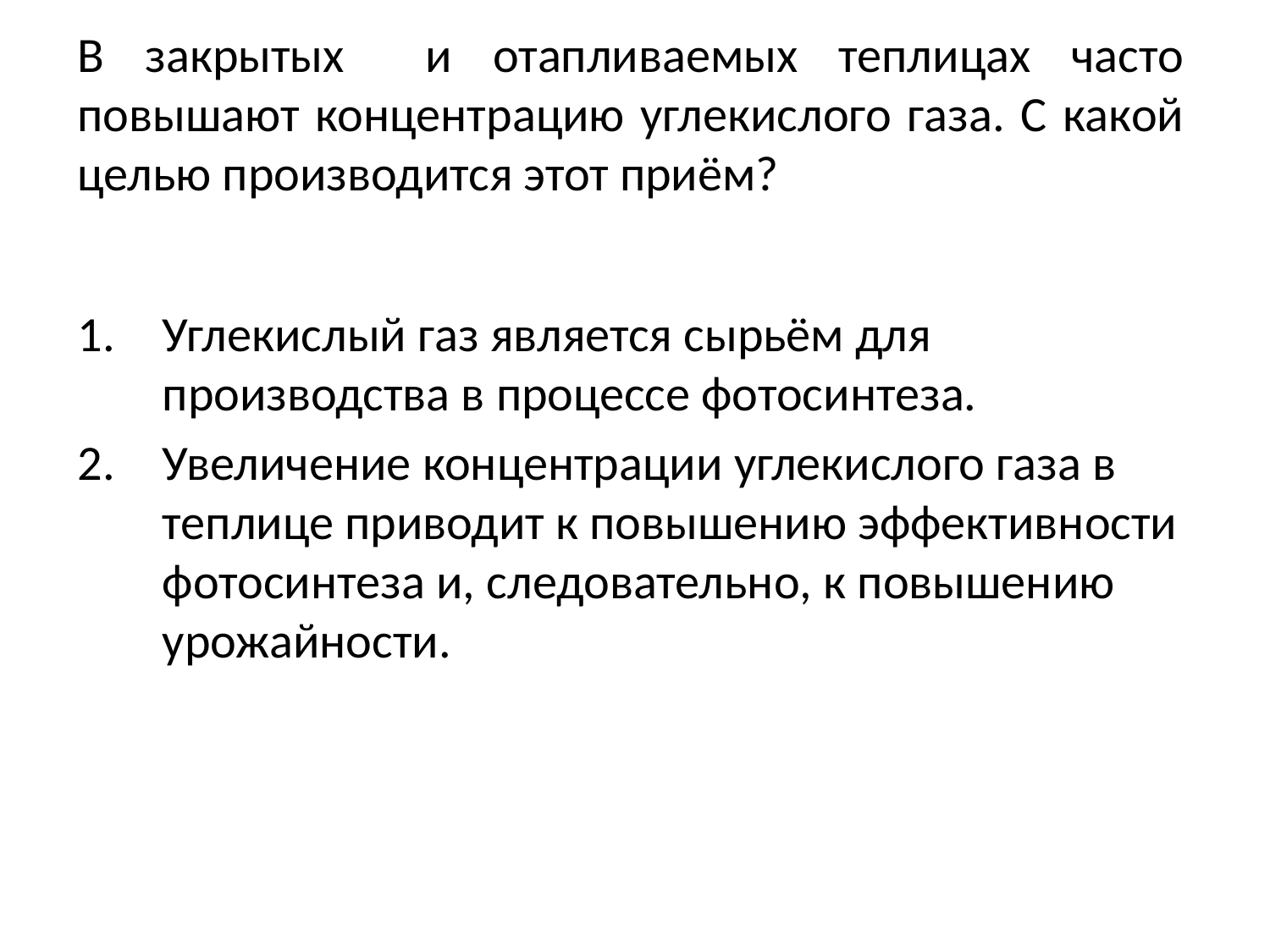

В закрытых  и отапливаемых теплицах часто повышают концентрацию углекислого газа. С какой целью производится этот приём?
Углекислый газ является сырьём для производства в процессе фотосинтеза.
Увеличение концентрации углекислого газа в теплице приводит к повышению эффективности фотосинтеза и, следовательно, к повышению урожайности.